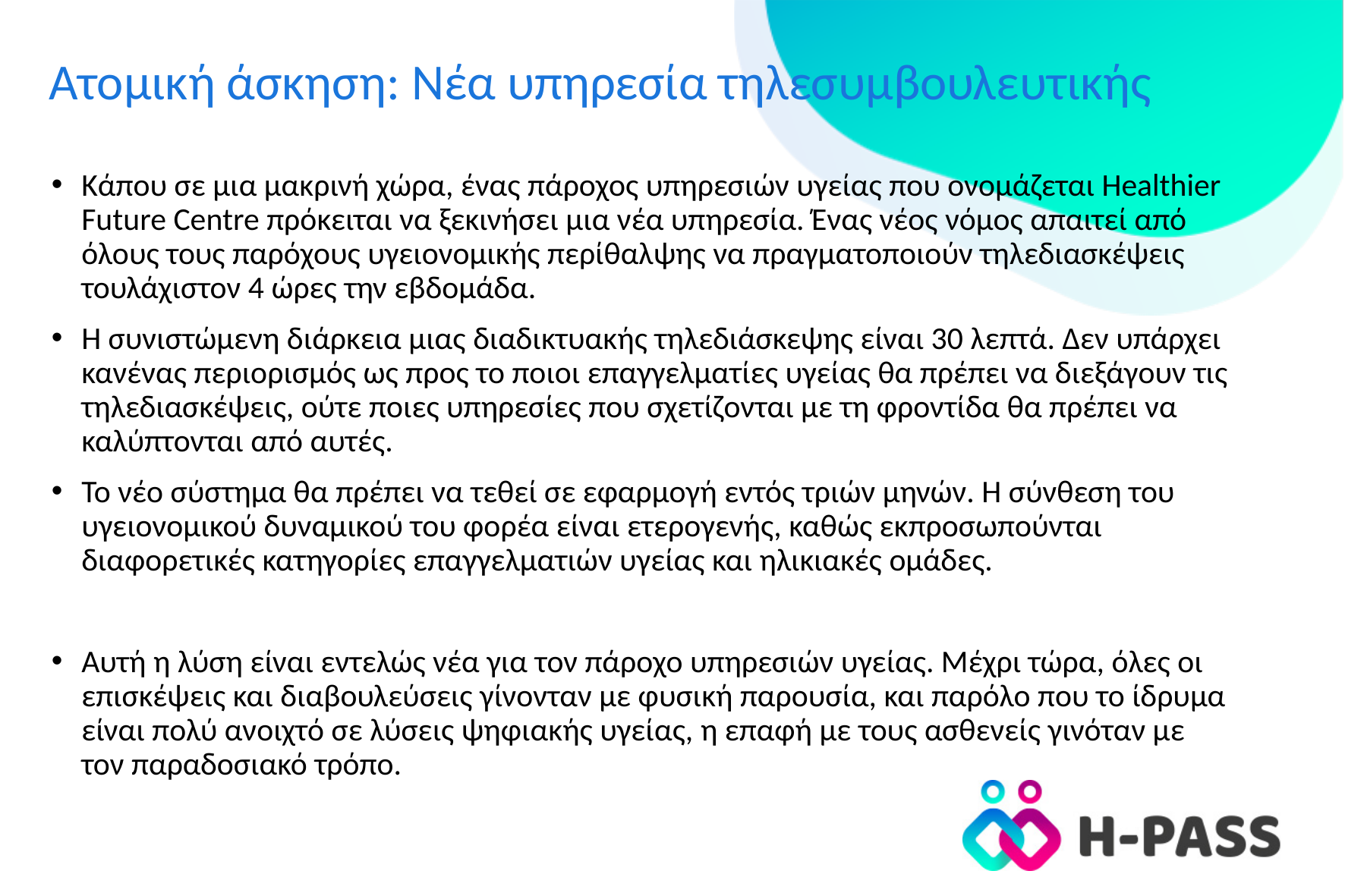

# Aτομική άσκηση: Νέα υπηρεσία τηλεσυμβουλευτικής
Κάπου σε μια μακρινή χώρα, ένας πάροχος υπηρεσιών υγείας που ονομάζεται Healthier Future Centre πρόκειται να ξεκινήσει μια νέα υπηρεσία. Ένας νέος νόμος απαιτεί από όλους τους παρόχους υγειονομικής περίθαλψης να πραγματοποιούν τηλεδιασκέψεις τουλάχιστον 4 ώρες την εβδομάδα.
Η συνιστώμενη διάρκεια μιας διαδικτυακής τηλεδιάσκεψης είναι 30 λεπτά. Δεν υπάρχει κανένας περιορισμός ως προς το ποιοι επαγγελματίες υγείας θα πρέπει να διεξάγουν τις τηλεδιασκέψεις, ούτε ποιες υπηρεσίες που σχετίζονται με τη φροντίδα θα πρέπει να καλύπτονται από αυτές.
Το νέο σύστημα θα πρέπει να τεθεί σε εφαρμογή εντός τριών μηνών. Η σύνθεση του υγειονομικού δυναμικού του φορέα είναι ετερογενής, καθώς εκπροσωπούνται διαφορετικές κατηγορίες επαγγελματιών υγείας και ηλικιακές ομάδες.

Αυτή η λύση είναι εντελώς νέα για τον πάροχο υπηρεσιών υγείας. Μέχρι τώρα, όλες οι επισκέψεις και διαβουλεύσεις γίνονταν με φυσική παρουσία, και παρόλο που το ίδρυμα είναι πολύ ανοιχτό σε λύσεις ψηφιακής υγείας, η επαφή με τους ασθενείς γινόταν με τον παραδοσιακό τρόπο.